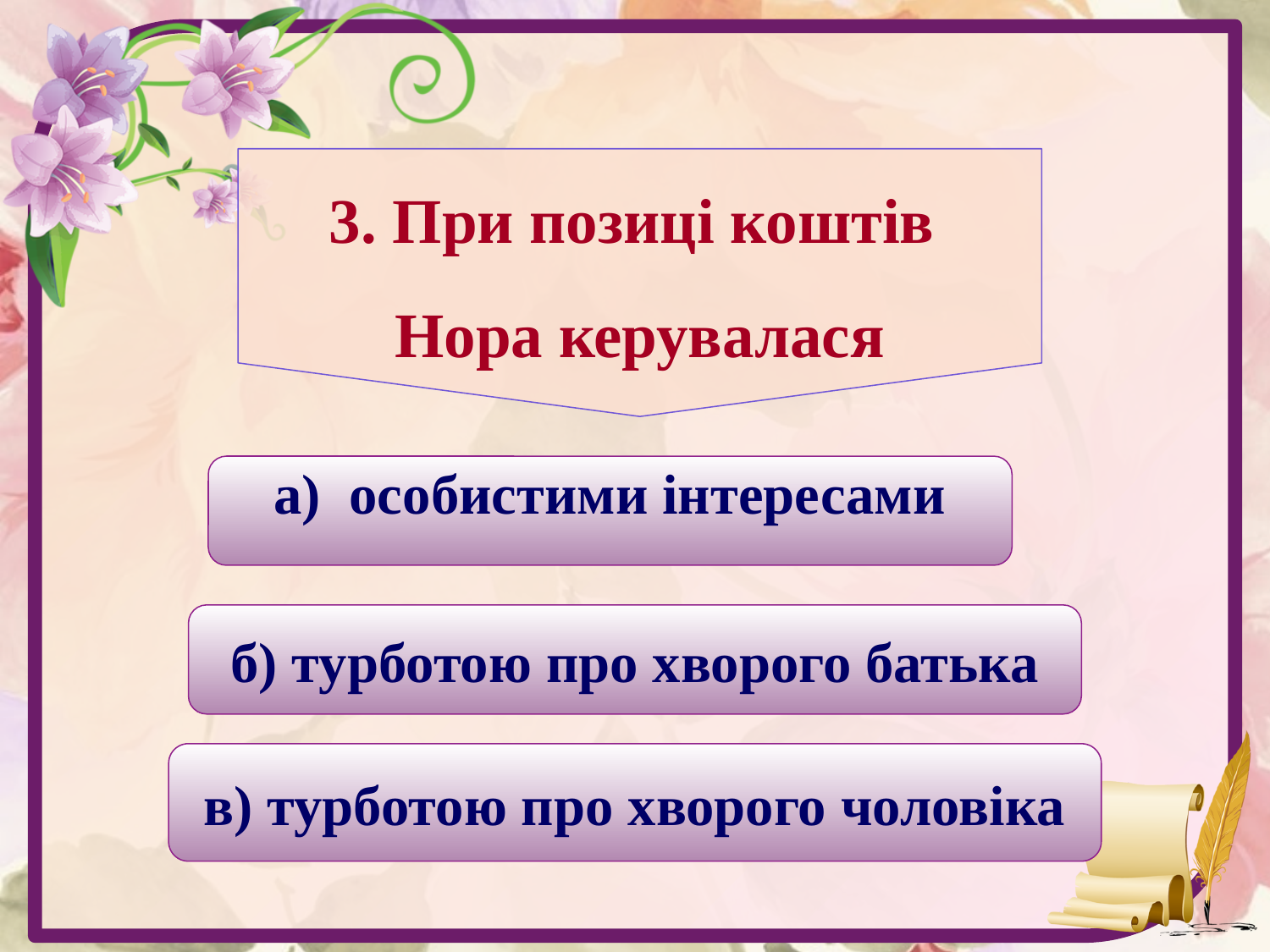

3. При позиці коштів  Нора керувалася

а)  особистими інтересами

б) турботою про хворого батька
в) турботою про хворого чоловіка